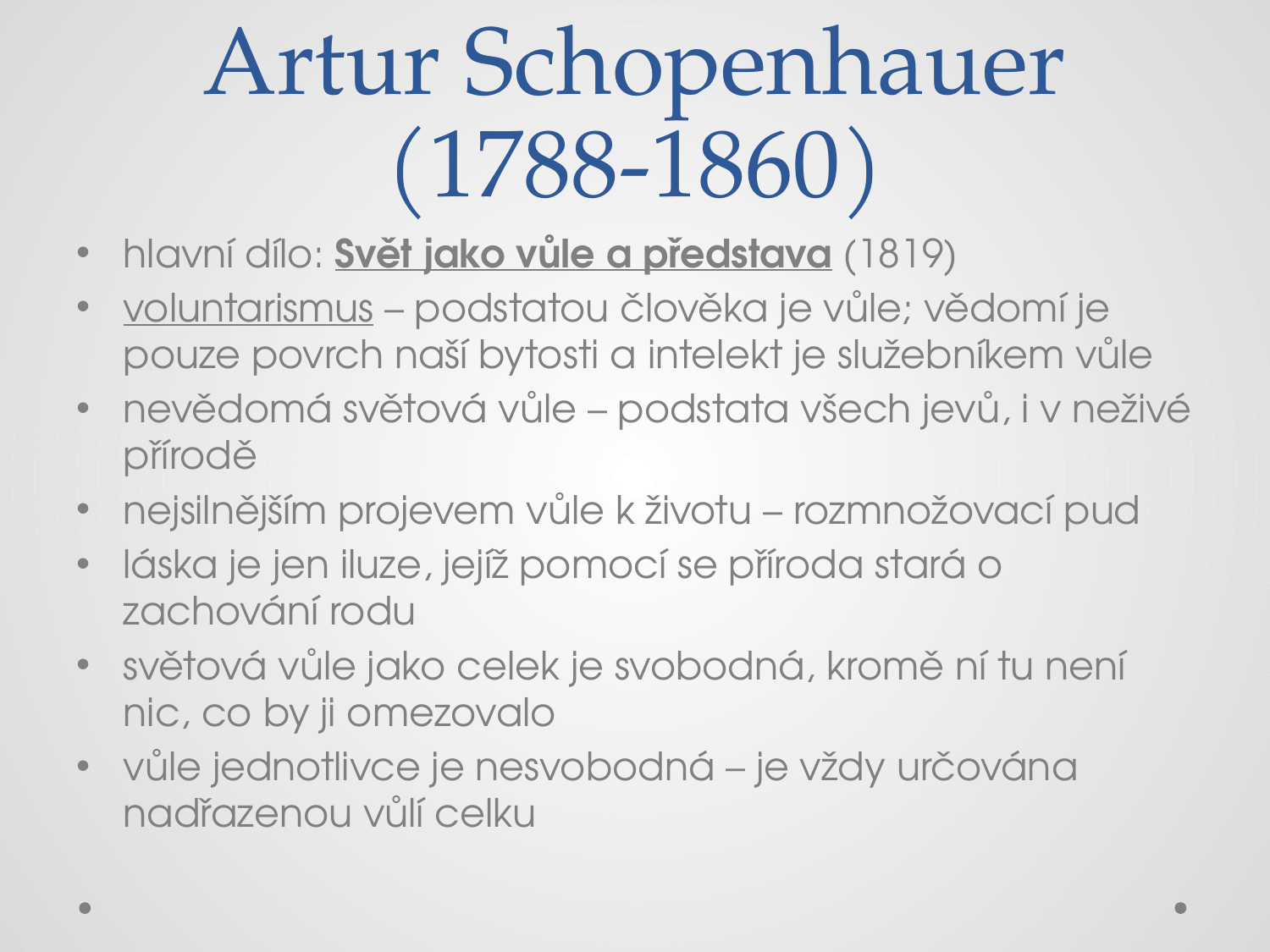

# Artur Schopenhauer (1788-1860)
hlavní dílo: Svět jako vůle a představa (1819)
voluntarismus – podstatou člověka je vůle; vědomí je pouze povrch naší bytosti a intelekt je služebníkem vůle
nevědomá světová vůle – podstata všech jevů, i v neživé přírodě
nejsilnějším projevem vůle k životu – rozmnožovací pud
láska je jen iluze, jejíž pomocí se příroda stará o zachování rodu
světová vůle jako celek je svobodná, kromě ní tu není nic, co by ji omezovalo
vůle jednotlivce je nesvobodná – je vždy určována nadřazenou vůlí celku